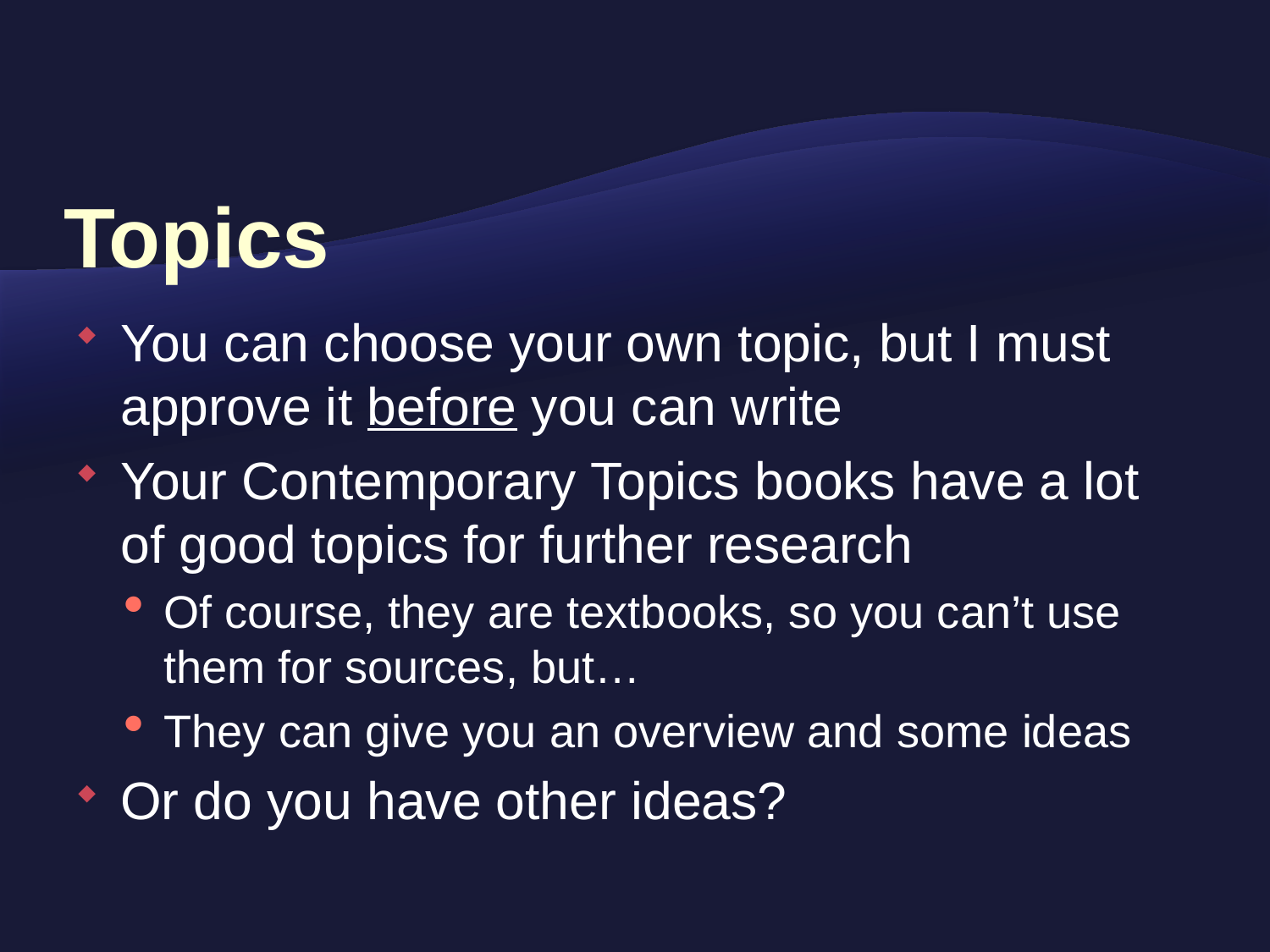

# Topics
You can choose your own topic, but I must approve it before you can write
Your Contemporary Topics books have a lot of good topics for further research
Of course, they are textbooks, so you can’t use them for sources, but…
They can give you an overview and some ideas
Or do you have other ideas?